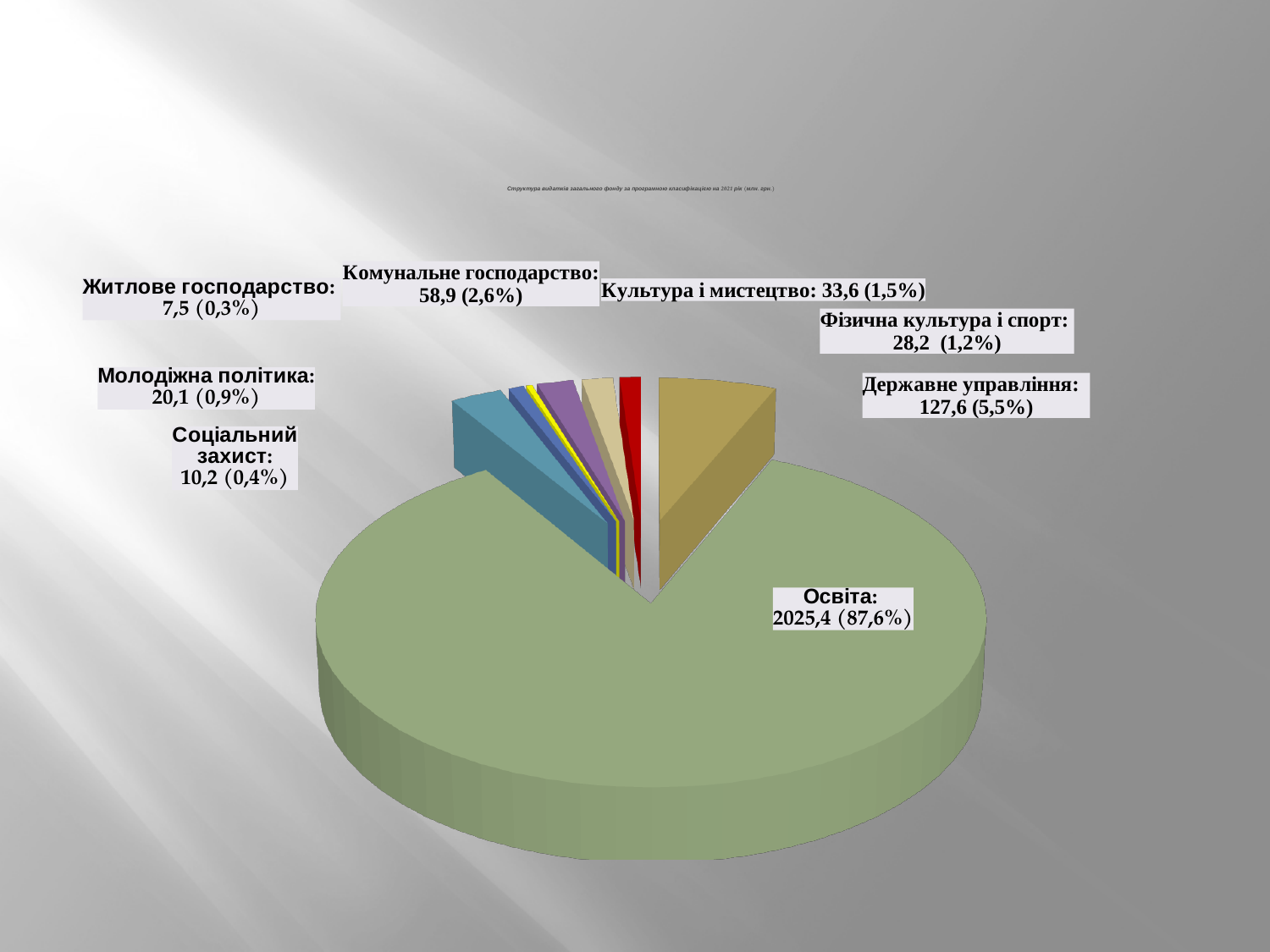

# Структура видатків загального фонду за програмною класифікацією на 2021 рік (млн. грн.)

[unsupported chart]